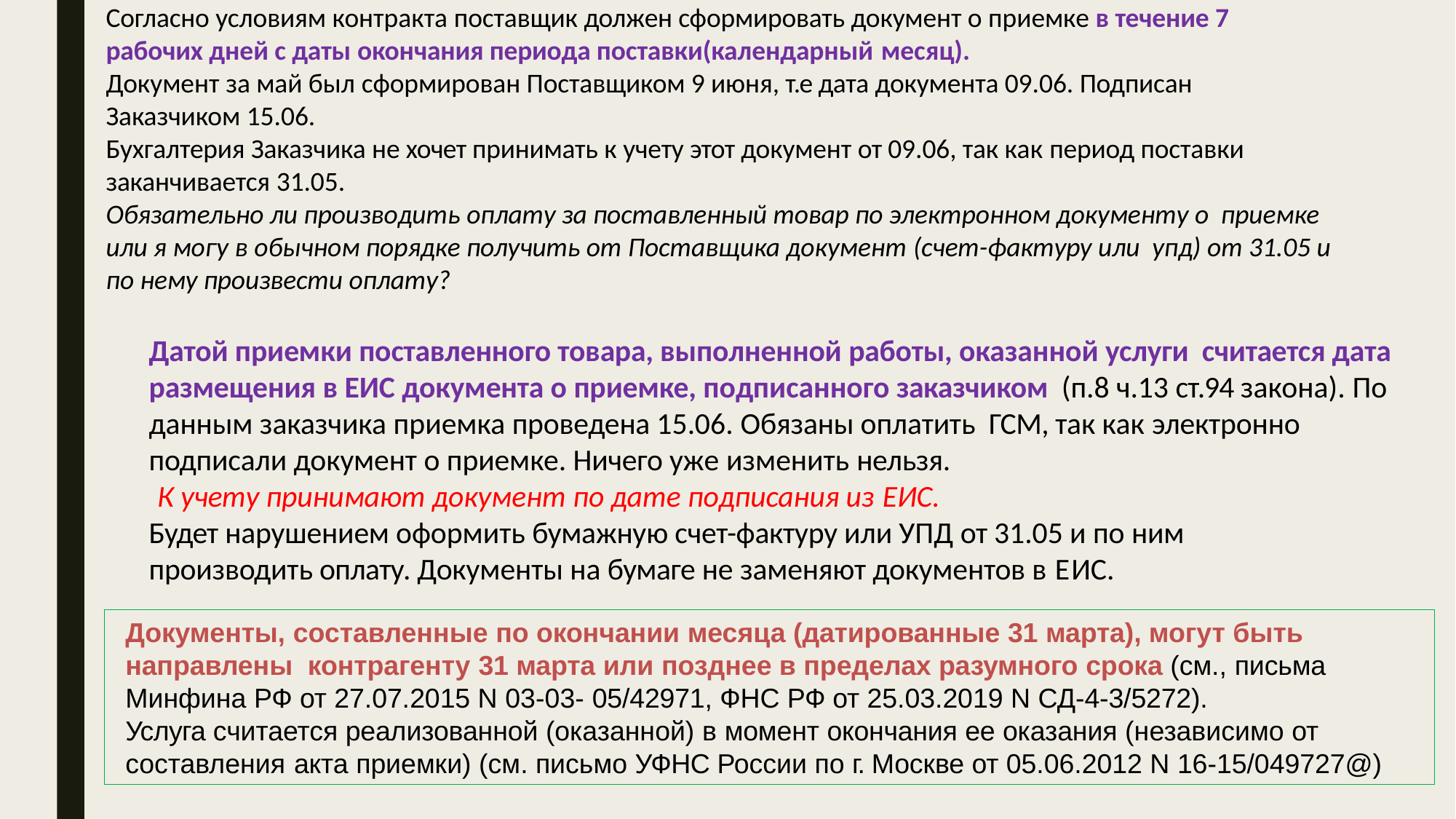

Согласно условиям контракта поставщик должен сформировать документ о приемке в течение 7  рабочих дней с даты окончания периода поставки(календарный месяц).
Документ за май был сформирован Поставщиком 9 июня, т.е дата документа 09.06. Подписан  Заказчиком 15.06.
Бухгалтерия Заказчика не хочет принимать к учету этот документ от 09.06, так как период поставки  заканчивается 31.05.
Обязательно ли производить оплату за поставленный товар по электронном документу о  приемке или я могу в обычном порядке получить от Поставщика документ (счет-фактуру или  упд) от 31.05 и по нему произвести оплату?

Датой приемки поставленного товара, выполненной работы, оказанной услуги  считается дата размещения в ЕИС документа о приемке, подписанного заказчиком  (п.8 ч.13 ст.94 закона). По данным заказчика приемка проведена 15.06. Обязаны оплатить  ГСМ, так как электронно подписали документ о приемке. Ничего уже изменить нельзя.
К учету принимают документ по дате подписания из ЕИС.
Будет нарушением оформить бумажную счет-фактуру или УПД от 31.05 и по ним  производить оплату. Документы на бумаге не заменяют документов в ЕИС.
Документы, составленные по окончании месяца (датированные 31 марта), могут быть направлены  контрагенту 31 марта или позднее в пределах разумного срока (см., письма Минфина РФ от 27.07.2015 N 03-03- 05/42971, ФНС РФ от 25.03.2019 N СД-4-3/5272).
Услуга считается реализованной (оказанной) в момент окончания ее оказания (независимо от составления акта приемки) (см. письмо УФНС России по г. Москве от 05.06.2012 N 16-15/049727@)